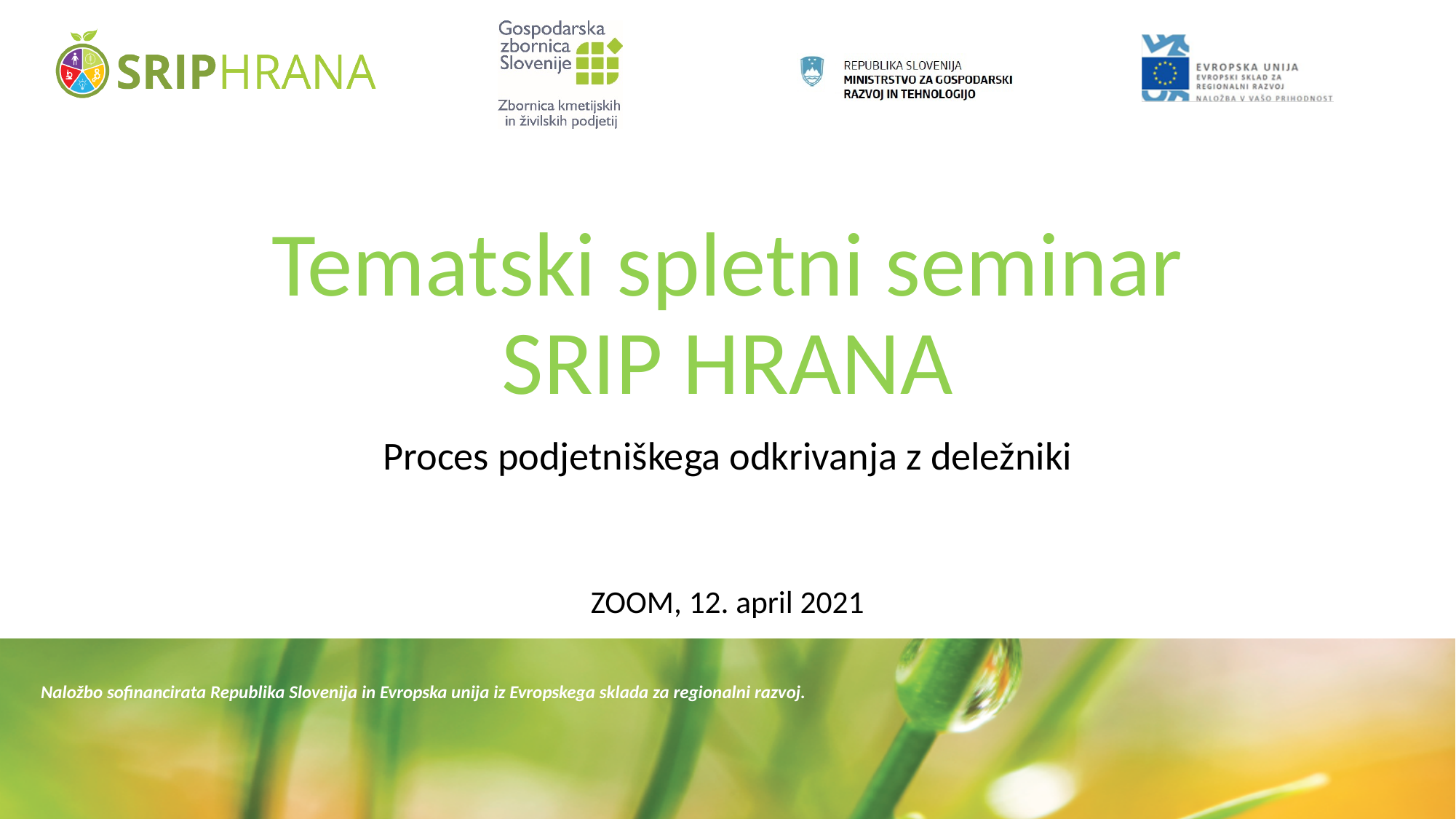

# Tematski spletni seminar SRIP HRANA
Proces podjetniškega odkrivanja z deležniki

ZOOM, 12. april 2021
Naložbo sofinancirata Republika Slovenija in Evropska unija iz Evropskega sklada za regionalni razvoj.